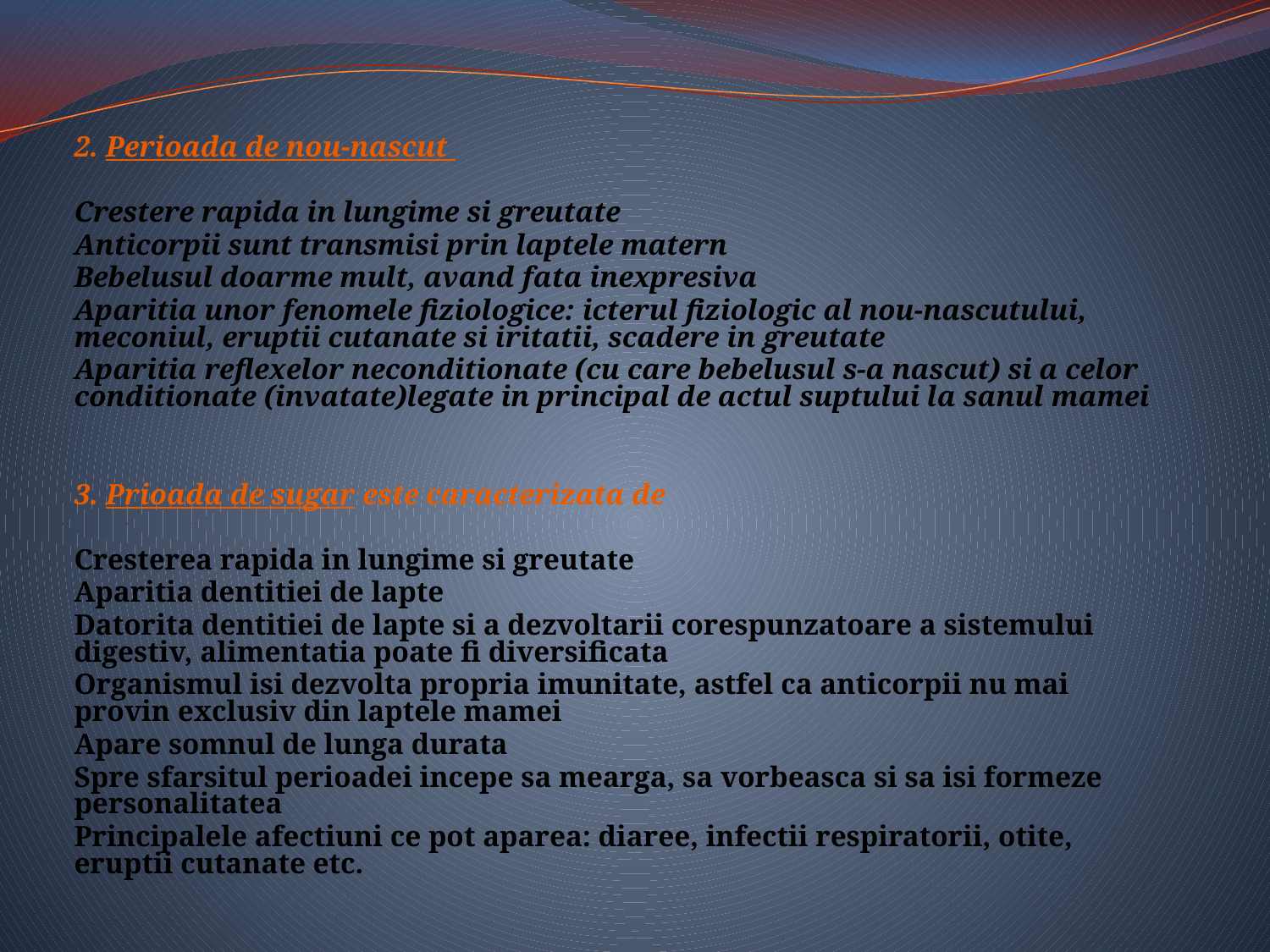

2. Perioada de nou-nascut

Crestere rapida in lungime si greutate
Anticorpii sunt transmisi prin laptele matern
Bebelusul doarme mult, avand fata inexpresiva
Aparitia unor fenomele fiziologice: icterul fiziologic al nou-nascutului, meconiul, eruptii cutanate si iritatii, scadere in greutate
Aparitia reflexelor neconditionate (cu care bebelusul s-a nascut) si a celor conditionate (invatate)legate in principal de actul suptului la sanul mamei

3. Prioada de sugar este caracterizata de

Cresterea rapida in lungime si greutate
Aparitia dentitiei de lapte
Datorita dentitiei de lapte si a dezvoltarii corespunzatoare a sistemului digestiv, alimentatia poate fi diversificata
Organismul isi dezvolta propria imunitate, astfel ca anticorpii nu mai provin exclusiv din laptele mamei
Apare somnul de lunga durata
Spre sfarsitul perioadei incepe sa mearga, sa vorbeasca si sa isi formeze personalitatea
Principalele afectiuni ce pot aparea: diaree, infectii respiratorii, otite, eruptii cutanate etc.